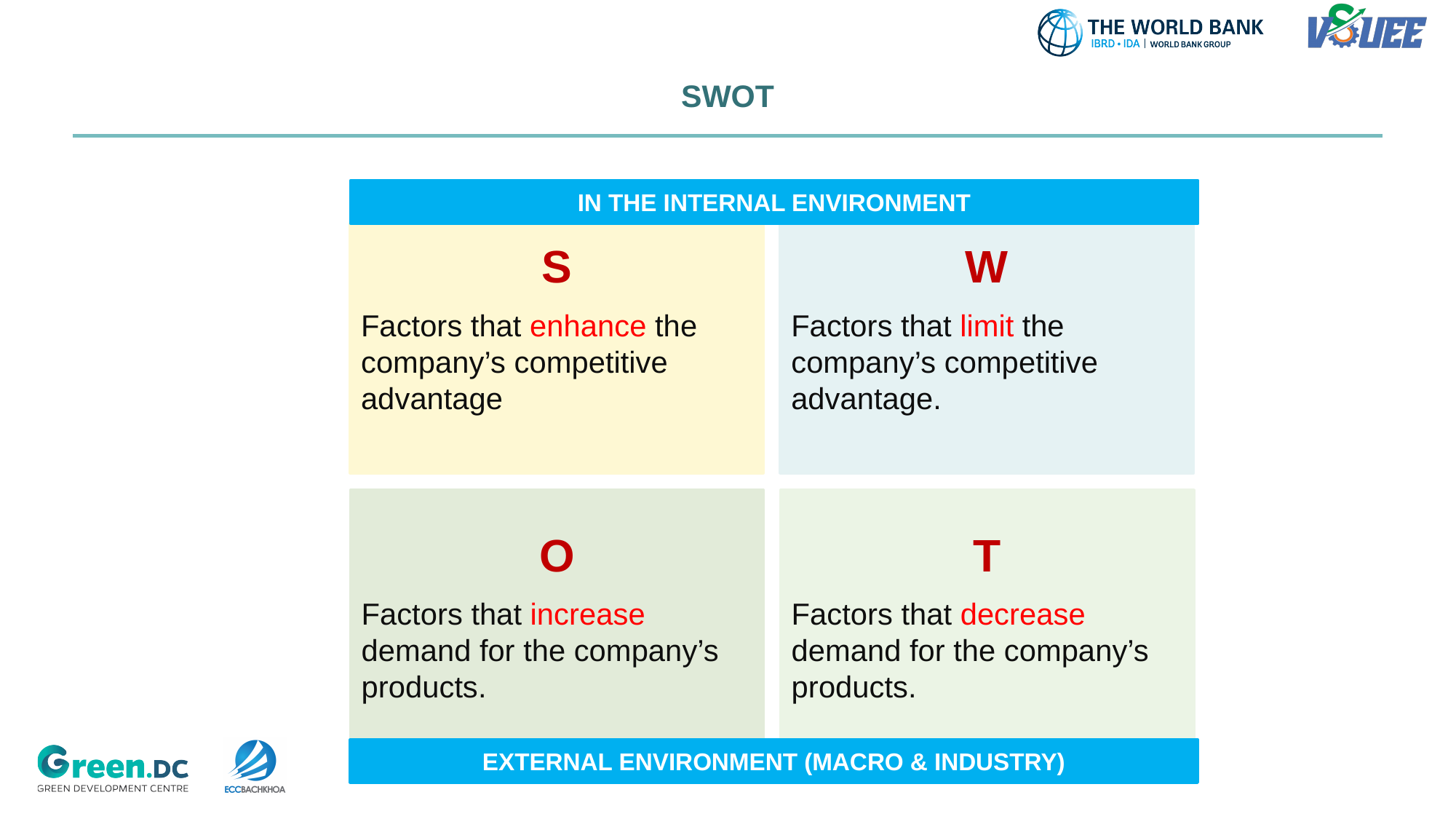

# SWOT
IN THE INTERNAL ENVIRONMENT
S
Factors that enhance the company’s competitive advantage

W
Factors that limit the company’s competitive advantage.

O
Factors that increase demand for the company’s products.
T
Factors that decrease demand for the company’s products.
EXTERNAL ENVIRONMENT (MACRO & INDUSTRY)
17